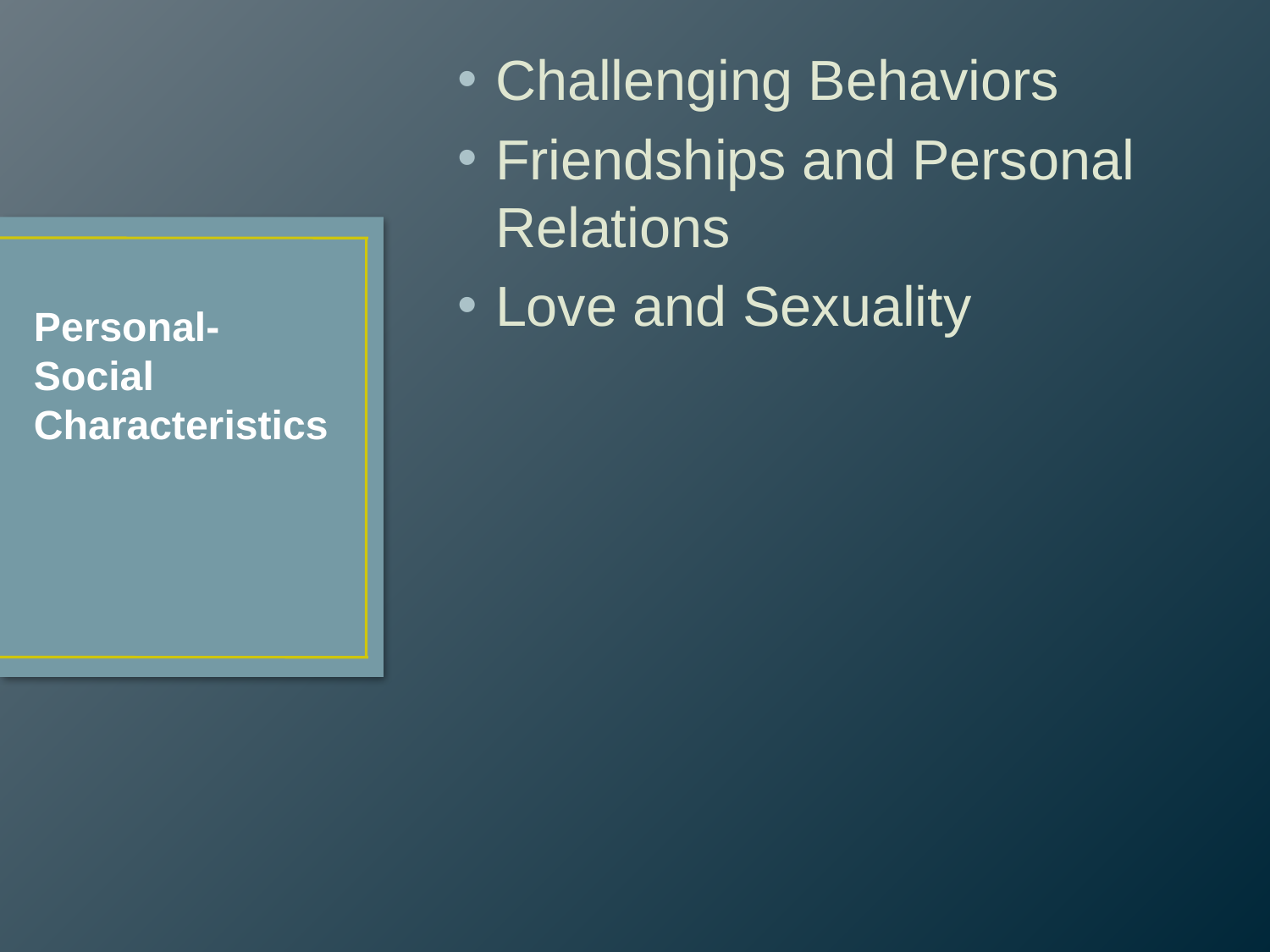

Challenging Behaviors
Friendships and Personal Relations
Love and Sexuality
# Personal-Social Characteristics